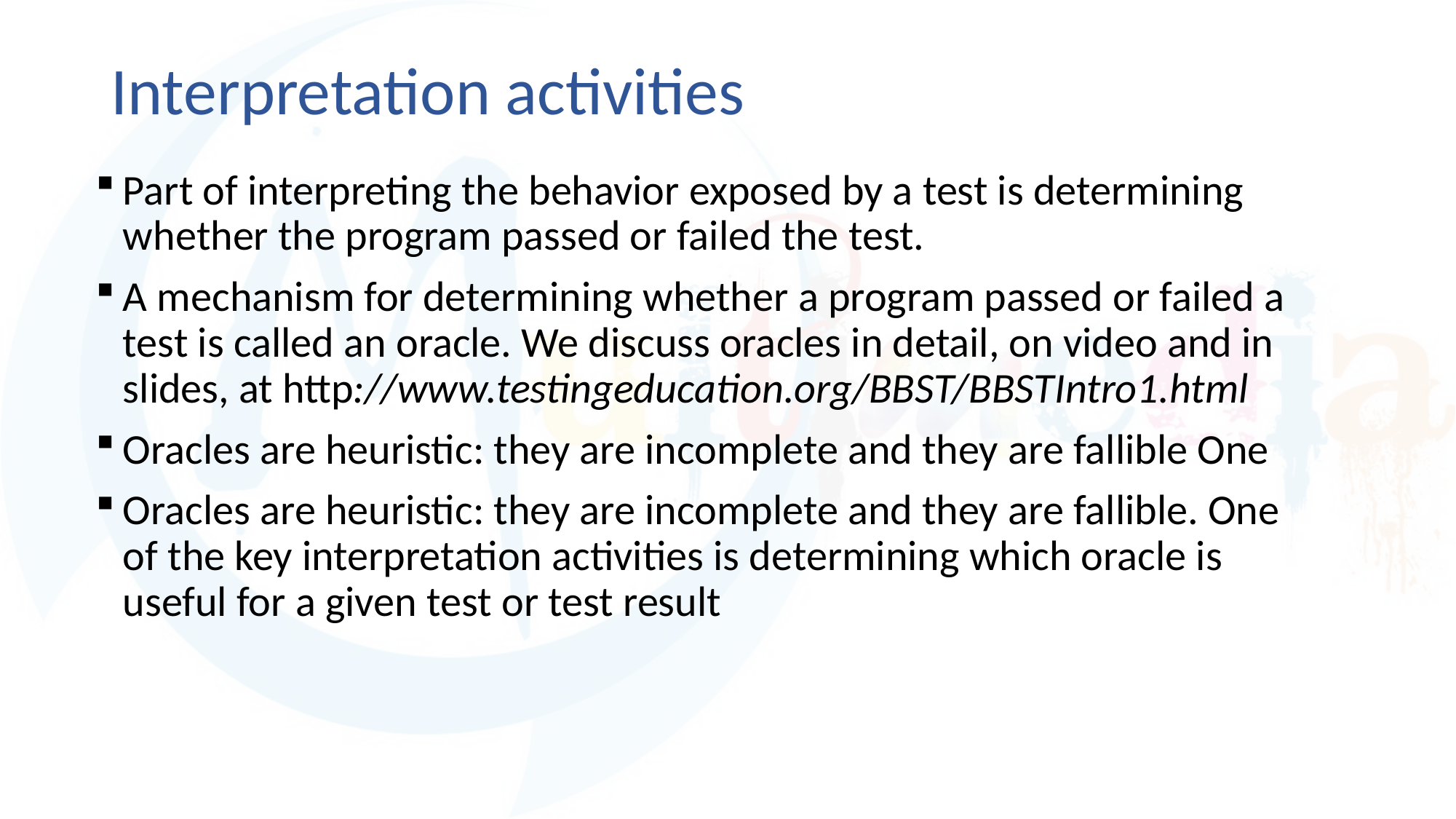

# Interpretation activities
Part of interpreting the behavior exposed by a test is determining whether the program passed or failed the test.
A mechanism for determining whether a program passed or failed a test is called an oracle. We discuss oracles in detail, on video and in slides, at http://www.testingeducation.org/BBST/BBSTIntro1.html
Oracles are heuristic: they are incomplete and they are fallible One
Oracles are heuristic: they are incomplete and they are fallible. One of the key interpretation activities is determining which oracle is useful for a given test or test result